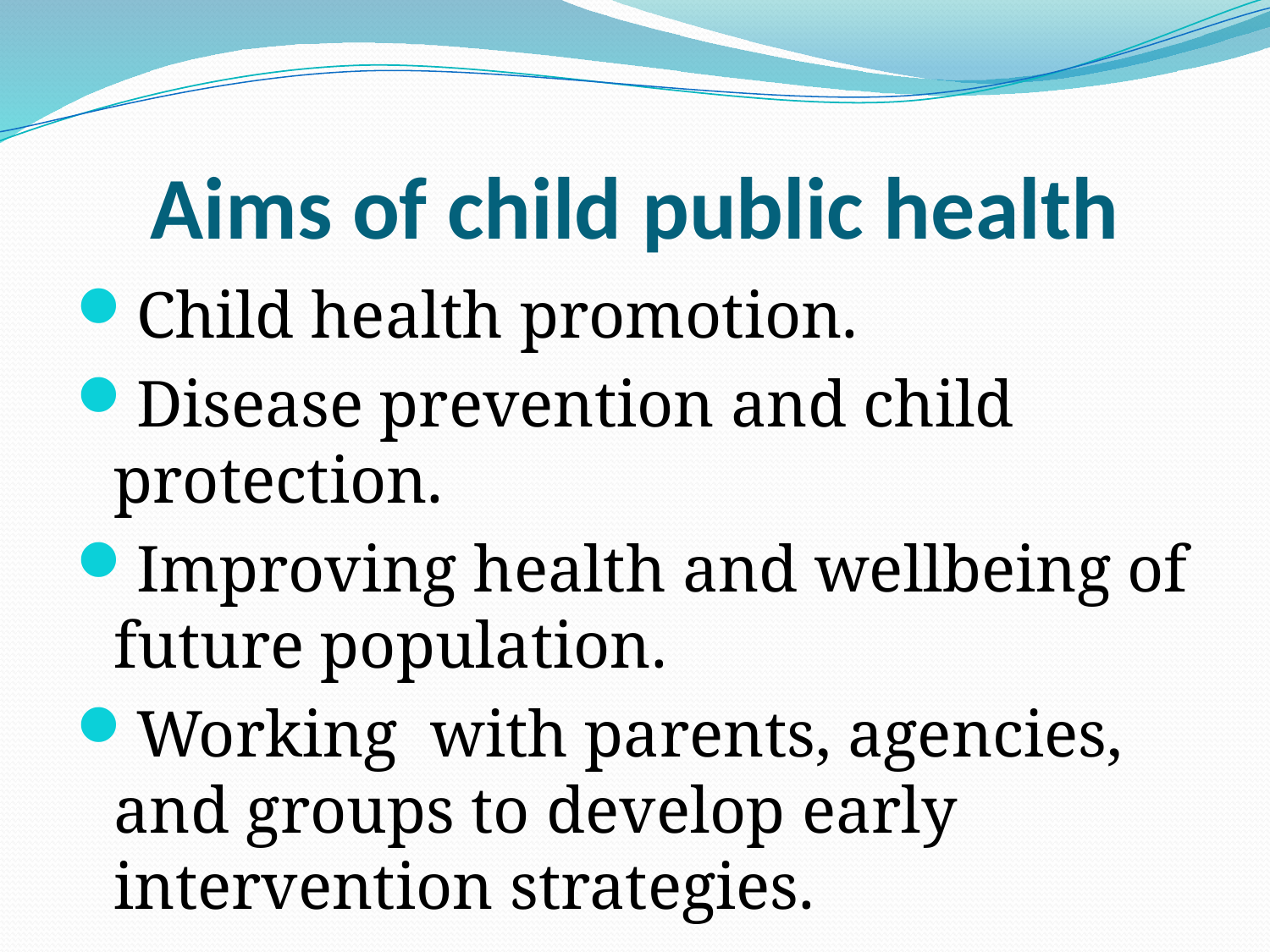

# Aims of child public health
Child health promotion.
Disease prevention and child protection.
Improving health and wellbeing of future population.
Working  with parents, agencies, and groups to develop early intervention strategies.